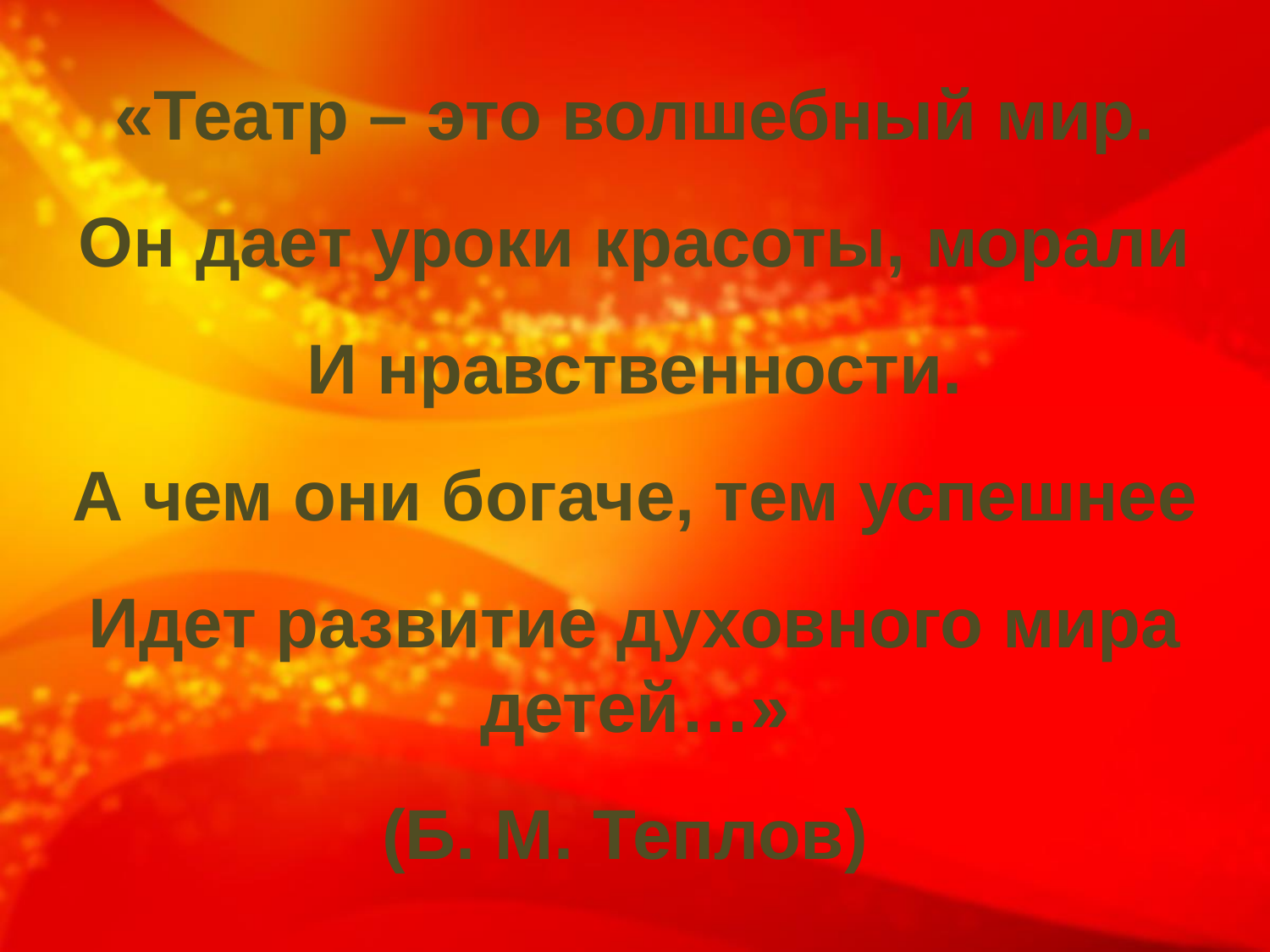

«Театр – это волшебный мир.

Он дает уроки красоты, морали

И нравственности.

А чем они богаче, тем успешнее

Идет развитие духовного мира детей…»

(Б. М. Теплов)